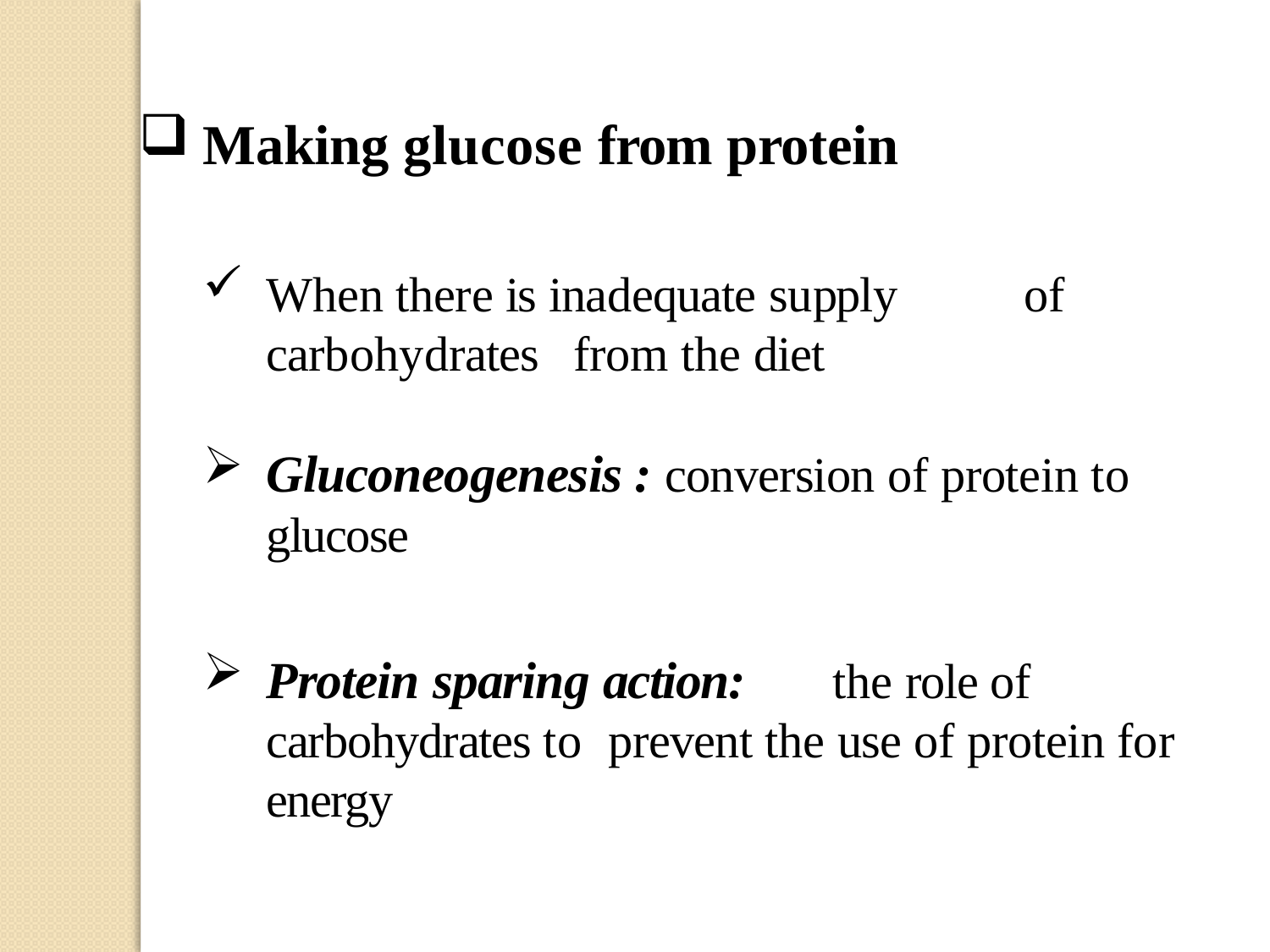

Making glucose from protein

When there is inadequate supply	of carbohydrates   from the diet

Gluconeogenesis : conversion of protein to glucose

Protein sparing action:	the role of carbohydrates to  prevent the use of protein for energy